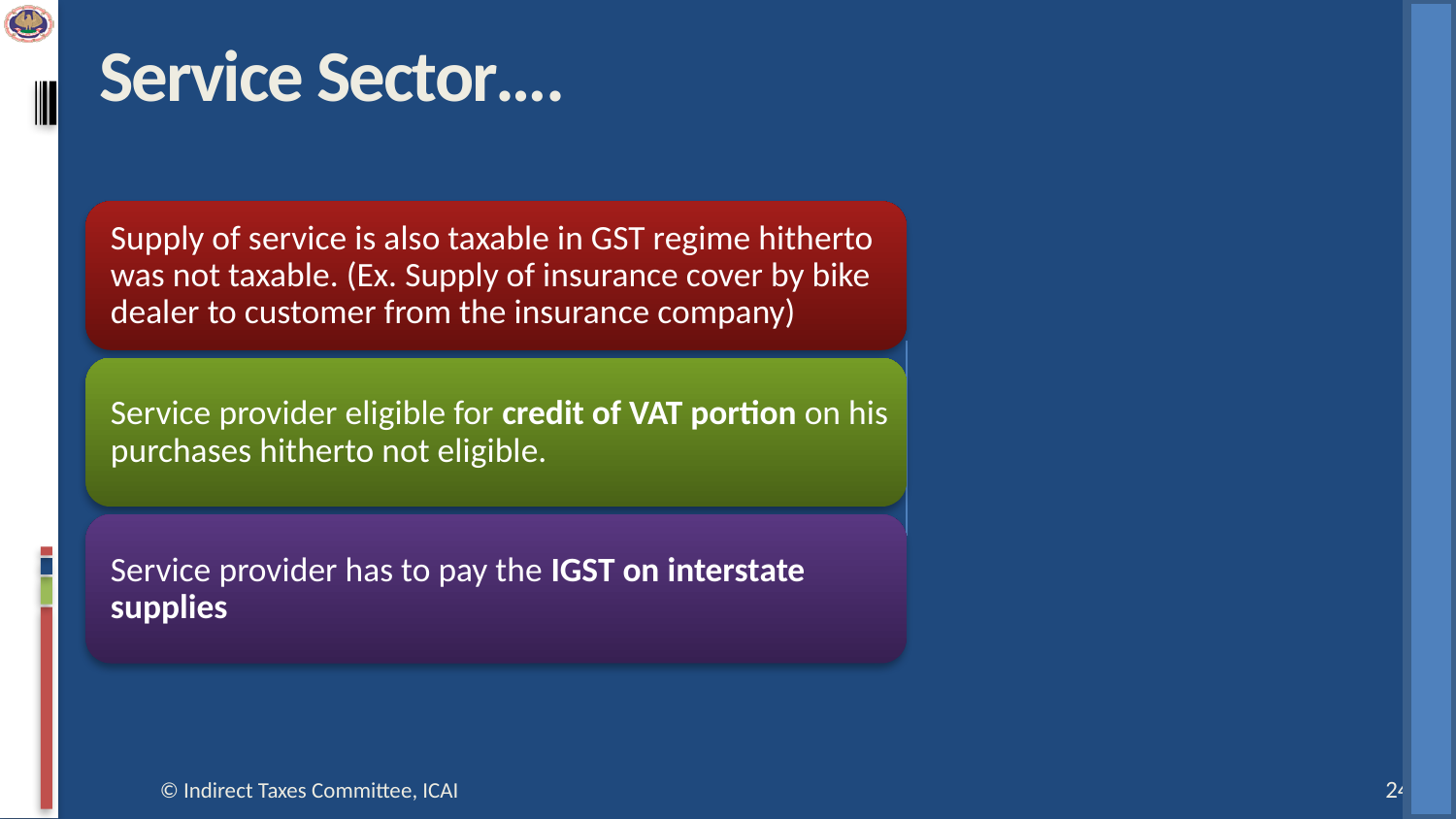

# Service Sector….
Supply of service is also taxable in GST regime hitherto was not taxable. (Ex. Supply of insurance cover by bike dealer to customer from the insurance company)
Service provider eligible for credit of VAT portion on his purchases hitherto not eligible.
Service provider has to pay the IGST on interstate supplies
© Indirect Taxes Committee, ICAI
24